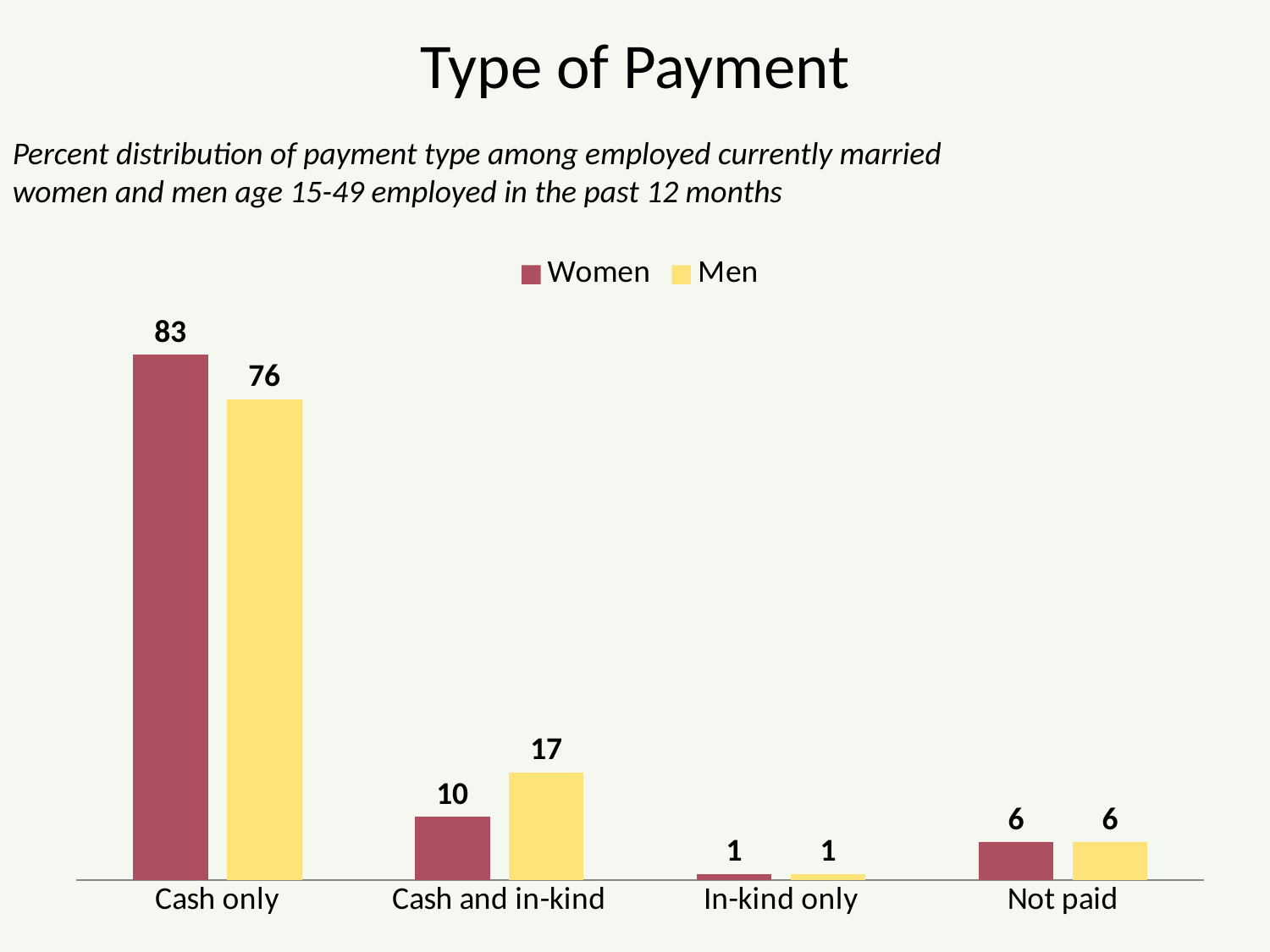

# Type of Payment
Percent distribution of payment type among employed currently married women and men age 15-49 employed in the past 12 months

### Chart

| Category | Women | Men |
|---|---|---|
| Cash only | 83.0 | 76.0 |
| Cash and in-kind | 10.0 | 17.0 |
| In-kind only | 1.0 | 1.0 |
| Not paid | 6.0 | 6.0 |